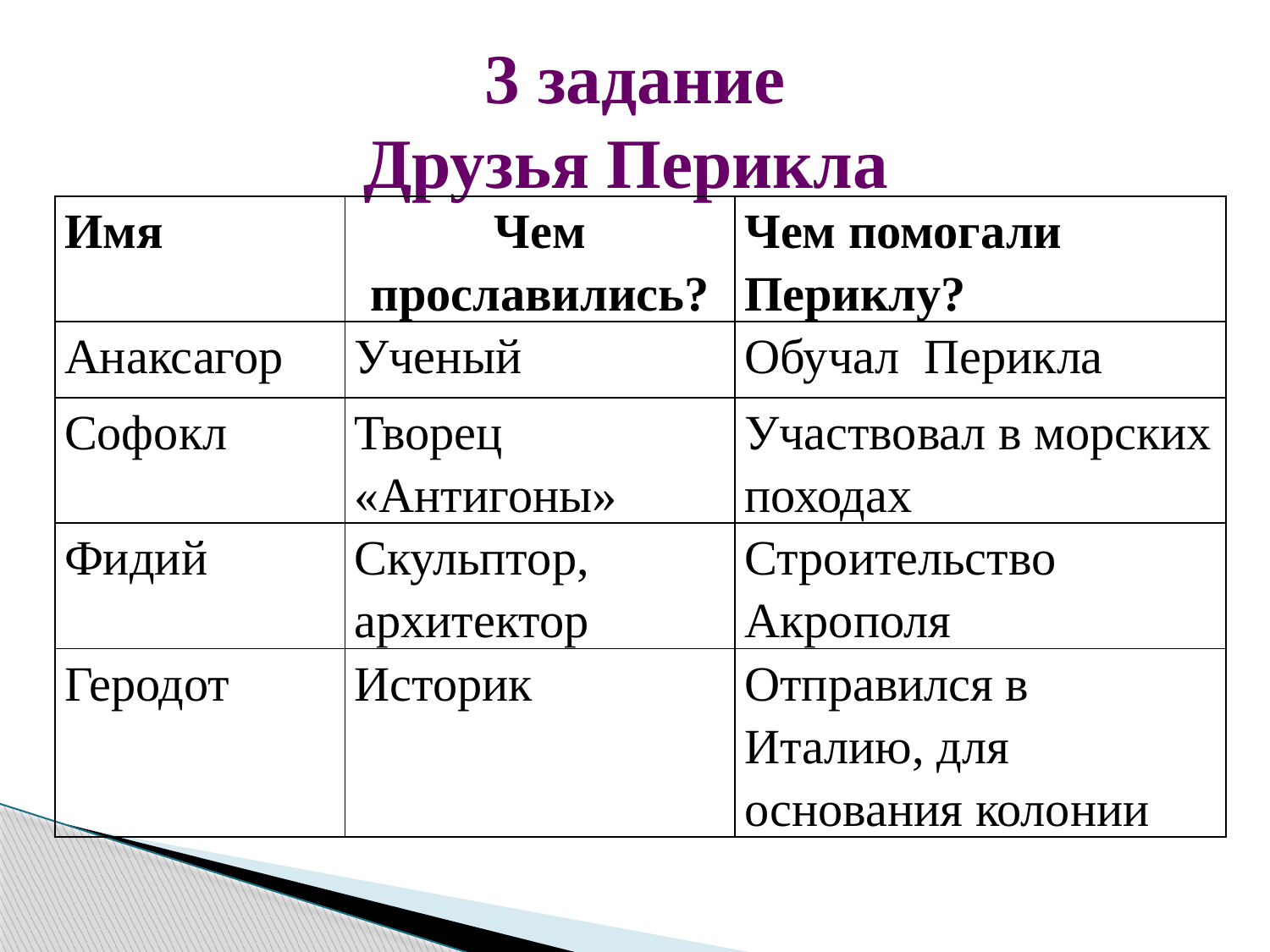

# 3 задание Друзья Перикла
| Имя | Чем прославились? | Чем помогали Периклу? |
| --- | --- | --- |
| Анаксагор | Ученый | Обучал Перикла |
| Софокл | Творец «Антигоны» | Участвовал в морских походах |
| Фидий | Скульптор, архитектор | Строительство Акрополя |
| Геродот | Историк | Отправился в Италию, для основания колонии |